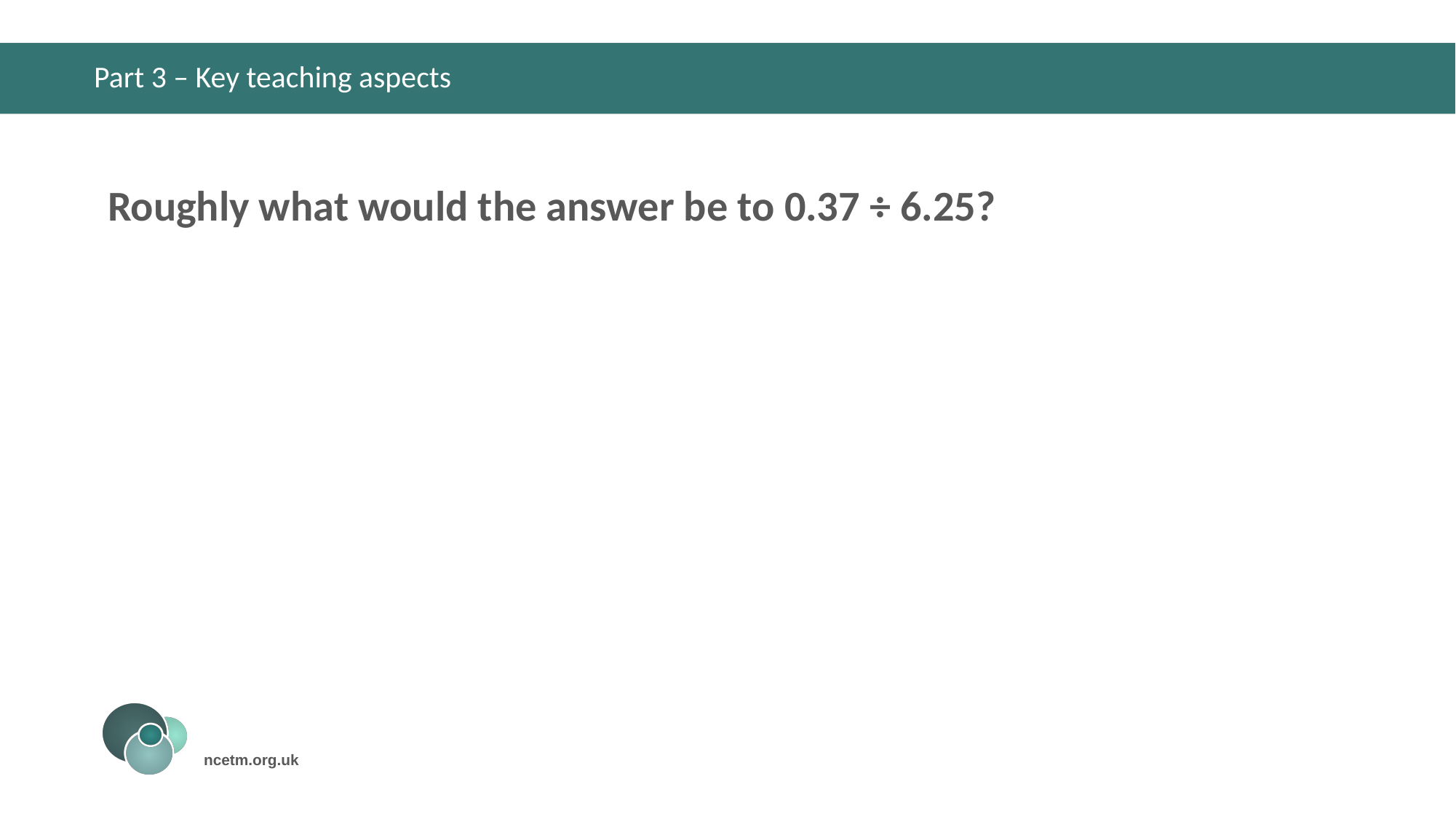

# Part 3 – Key teaching aspects
Roughly what would the answer be to 0.37 ÷ 6.25?